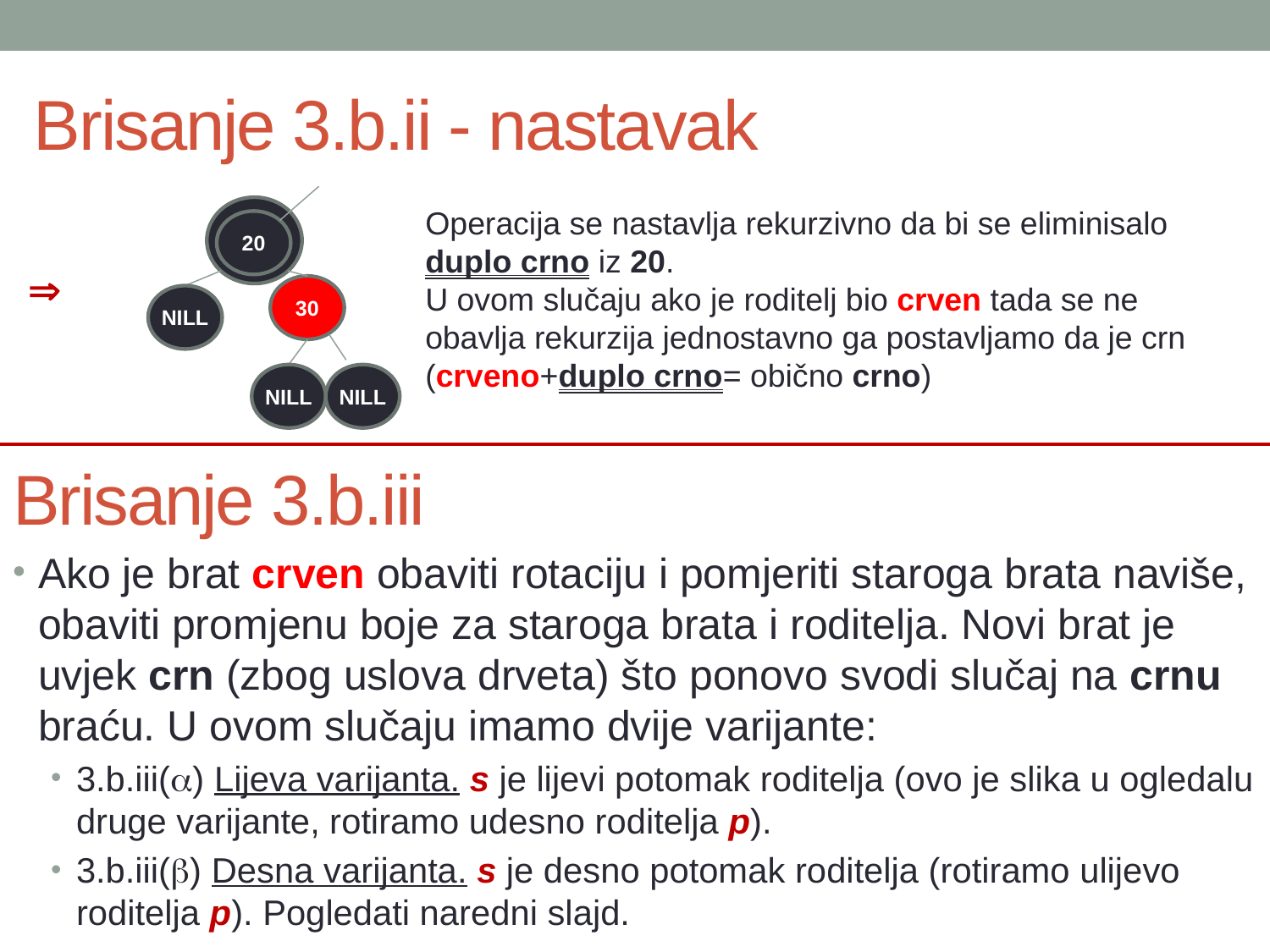

Brisanje 3.b.ii - nastavak

Operacija se nastavlja rekurzivno da bi se eliminisalo duplo crno iz 20.
U ovom slučaju ako je roditelj bio crven tada se ne obavlja rekurzija jednostavno ga postavljamo da je crn (crveno+duplo crno= obično crno)
⇒
20
30
NILL
NILL
NILL
# Brisanje 3.b.iii
Ako je brat crven obaviti rotaciju i pomjeriti staroga brata naviše, obaviti promjenu boje za staroga brata i roditelja. Novi brat je uvjek crn (zbog uslova drveta) što ponovo svodi slučaj na crnu braću. U ovom slučaju imamo dvije varijante:
3.b.iii(α) Lijeva varijanta. s je lijevi potomak roditelja (ovo je slika u ogledalu druge varijante, rotiramo udesno roditelja p).
3.b.iii(β) Desna varijanta. s je desno potomak roditelja (rotiramo ulijevo roditelja p). Pogledati naredni slajd.